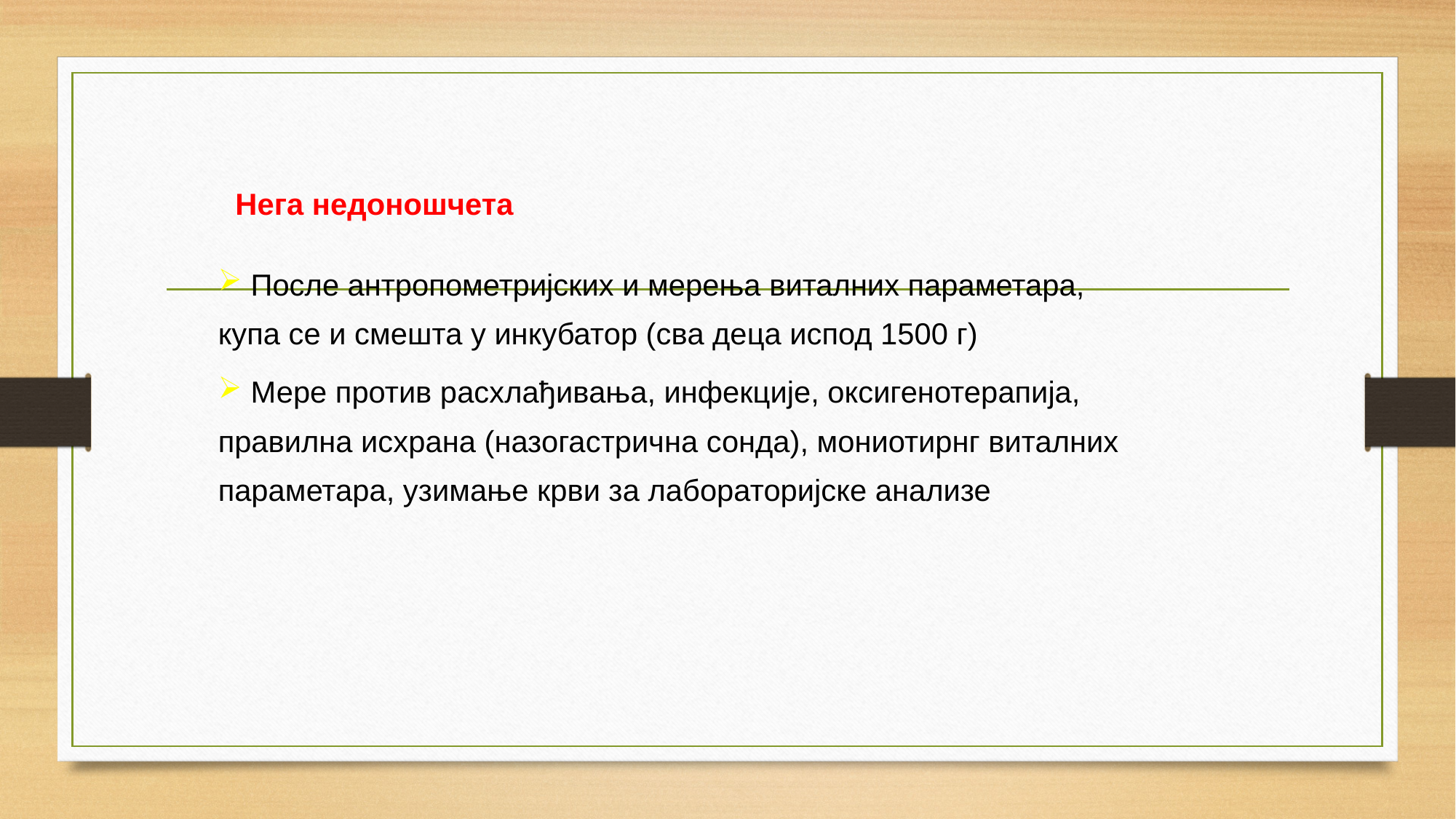

Нега недоношчета
 После антропометријских и мерења виталних параметара, купа се и смешта у инкубатор (сва деца испод 1500 г)
 Мере против расхлађивања, инфекције, оксигенотерапија, правилна исхрана (назогастрична сонда), мониотирнг виталних параметара, узимање крви за лабораторијске анализе